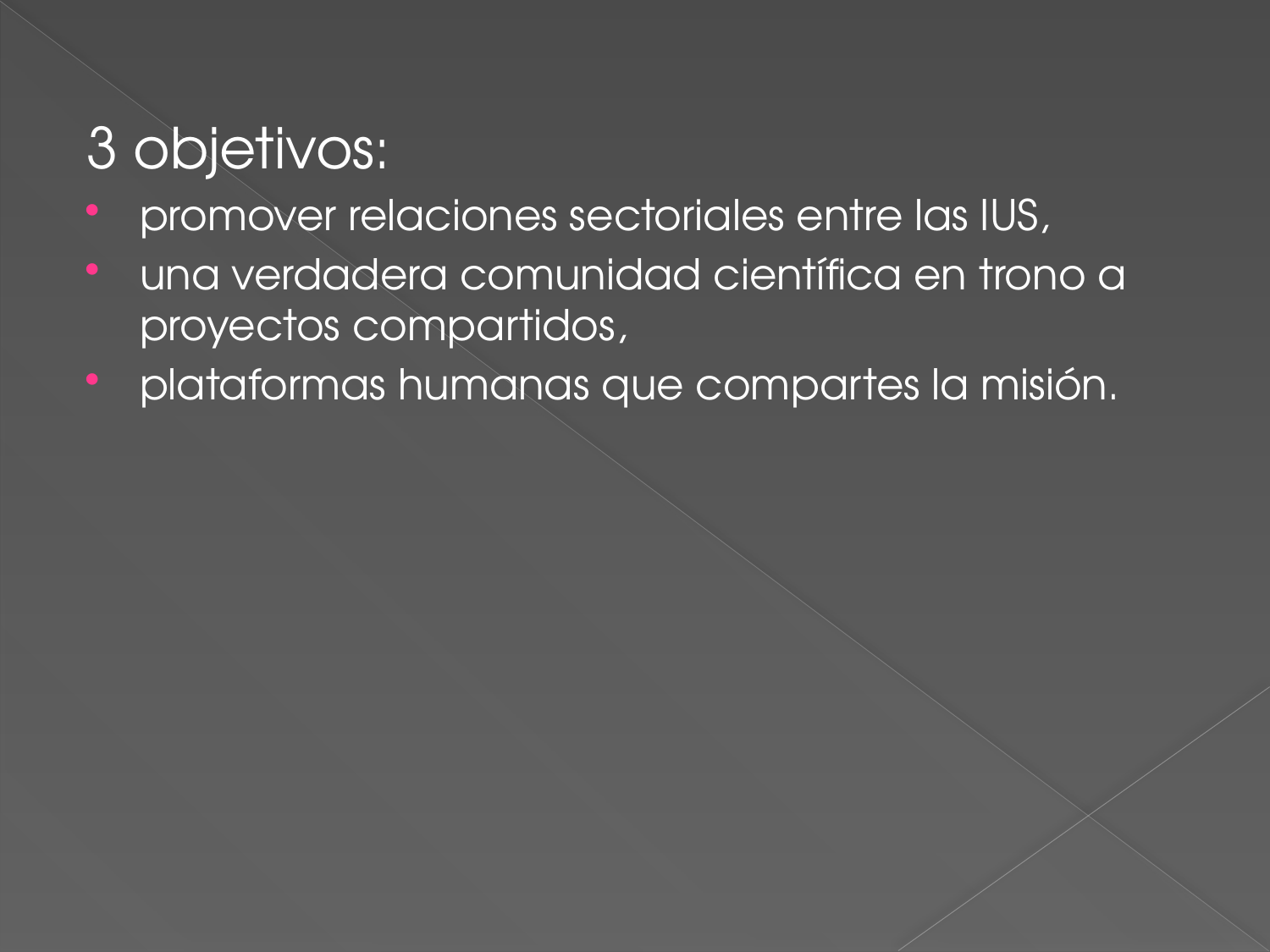

3 objetivos:
promover relaciones sectoriales entre las IUS,
una verdadera comunidad científica en trono a proyectos compartidos,
plataformas humanas que compartes la misión.